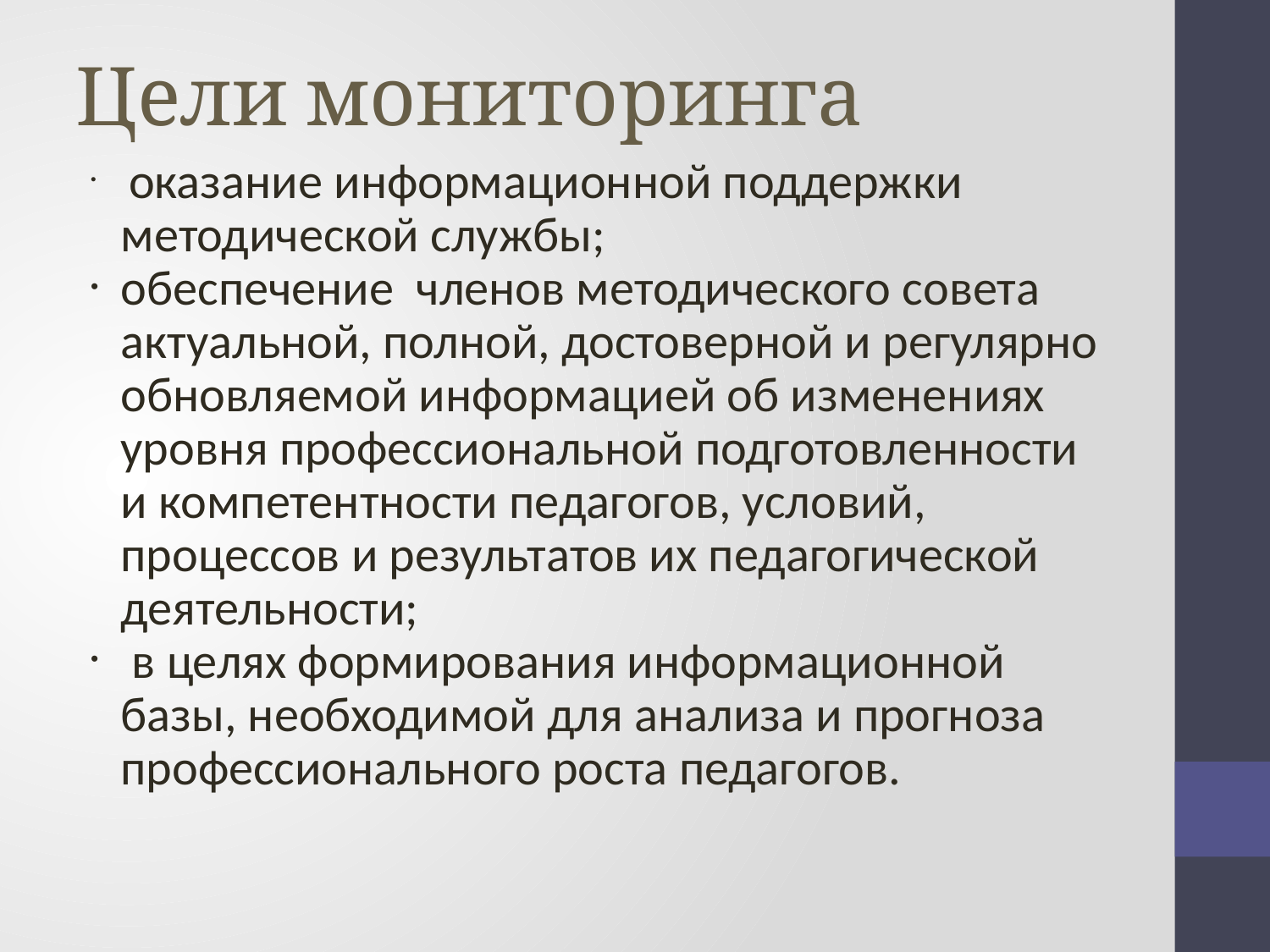

Цели мониторинга
 оказание информационной поддержки  методической службы;
обеспечение  членов методического совета  актуальной, полной, достоверной и регулярно обновляемой информацией об изменениях  уровня профессиональной подготовленности и компетентности педагогов, условий,  процессов и результатов их педагогической деятельности;
 в целях формирования информационной базы, необходимой для анализа и прогноза профессионального роста педагогов.